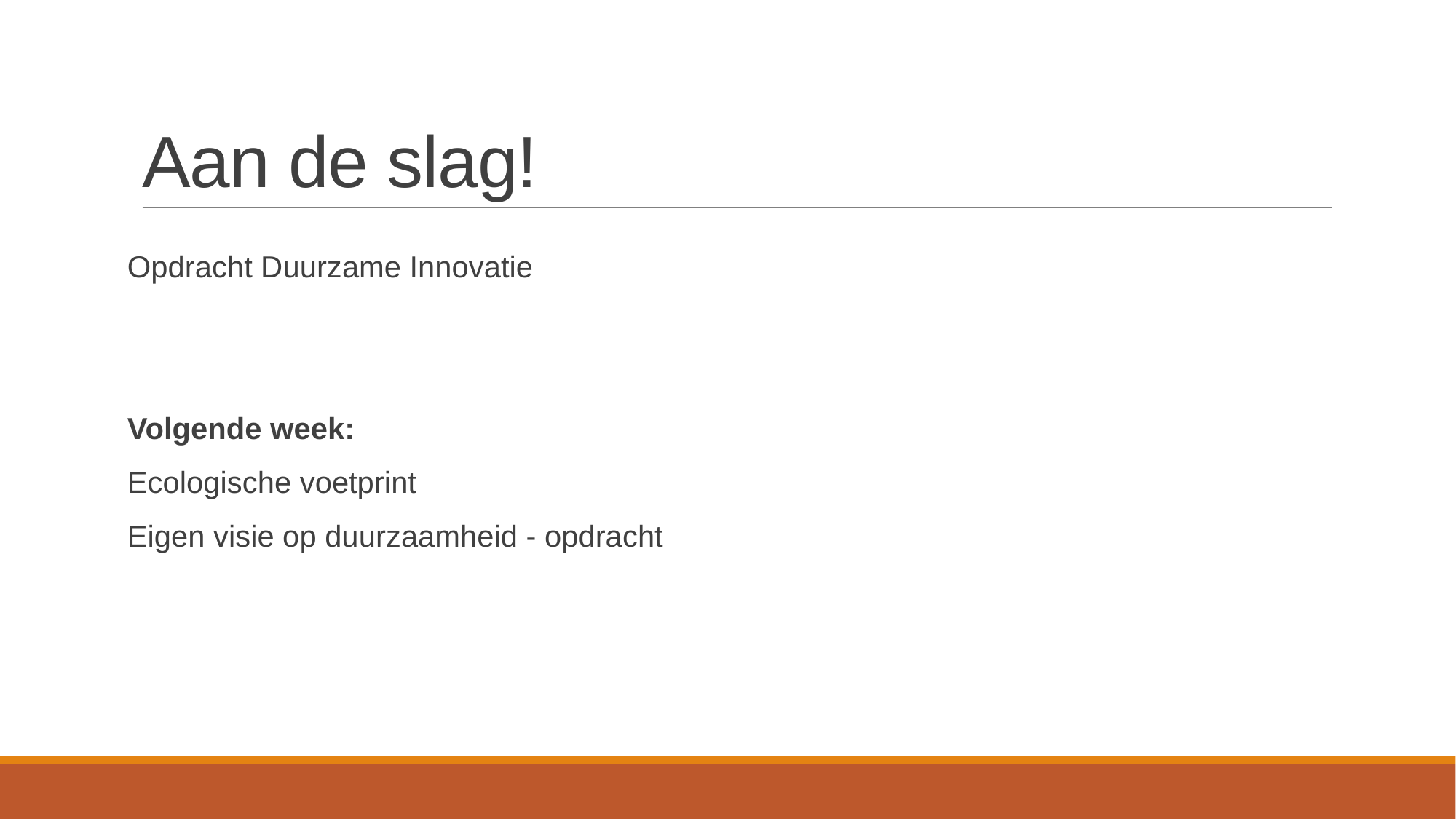

# Aan de slag!
Opdracht Duurzame Innovatie

Volgende week:
Ecologische voetprint
Eigen visie op duurzaamheid - opdracht